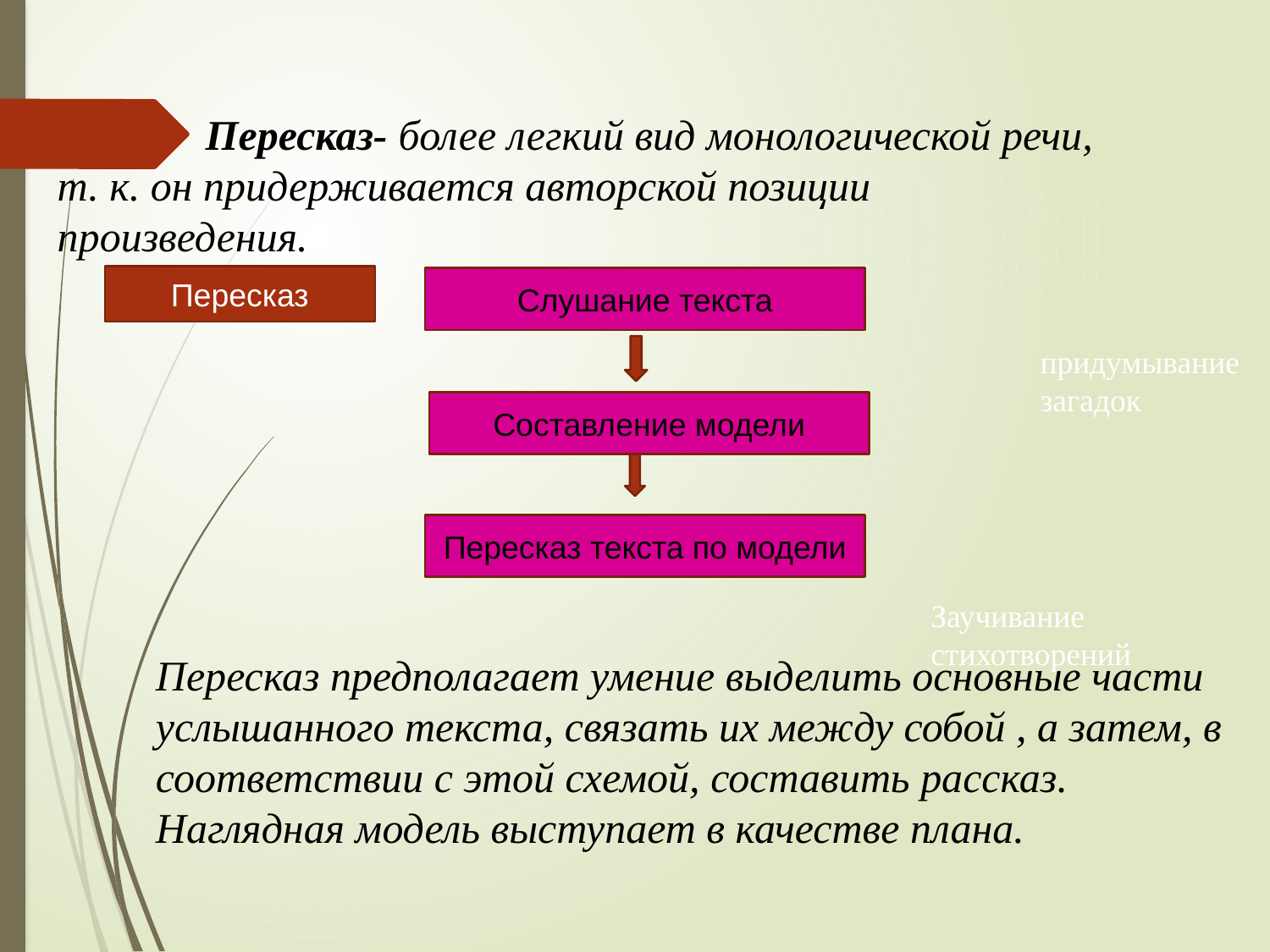

Пересказ- более легкий вид монологической речи, т. к. он придерживается авторской позиции произведения.

Пересказ
Слушание текста

придумывание загадок
Составление модели

Пересказ текста по модели
Заучивание стихотворений
Пересказ предполагает умение выделить основные части услышанного текста, связать их между собой , а затем, в соответствии с этой схемой, составить рассказ. Наглядная модель выступает в качестве плана.